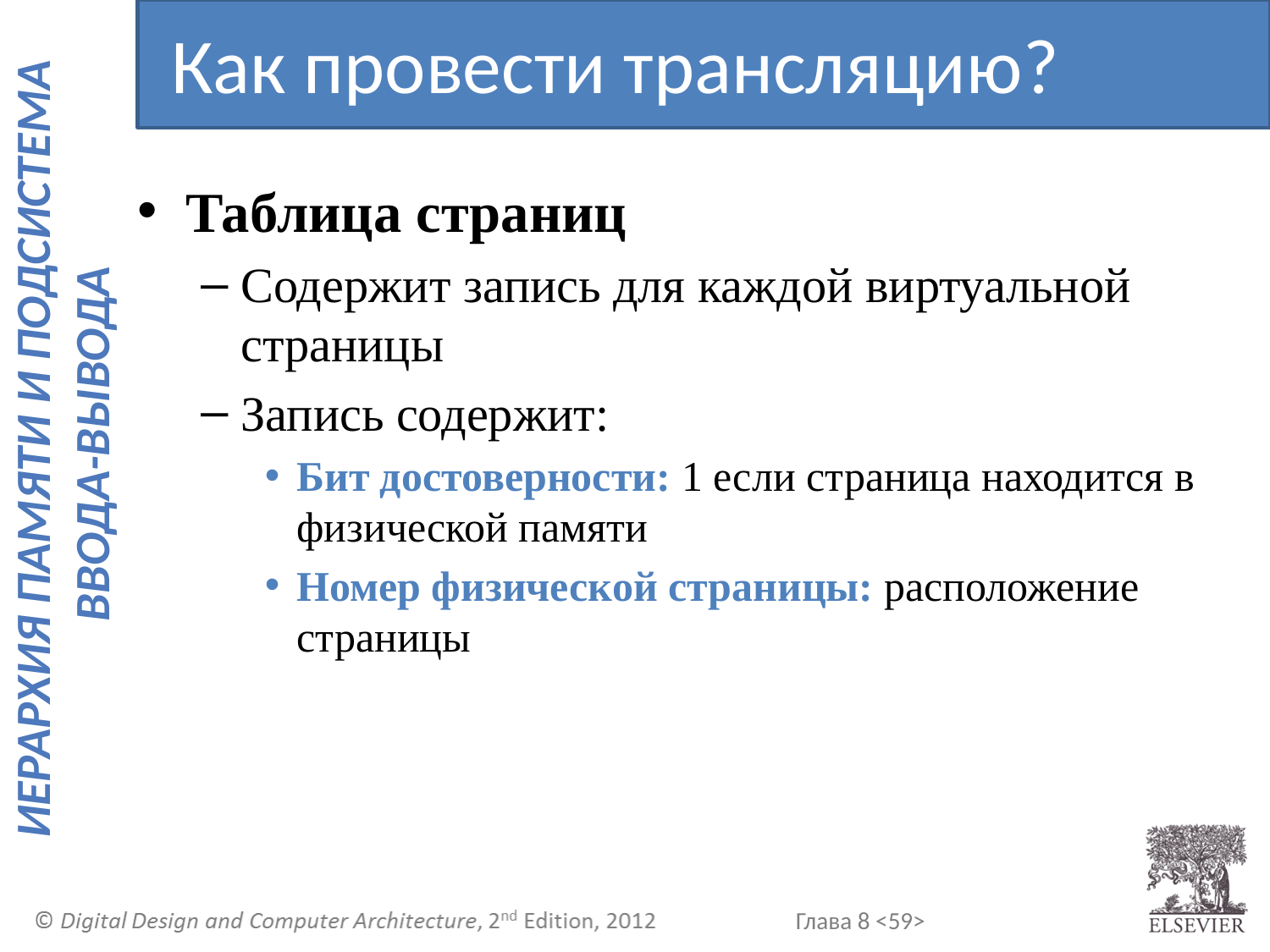

Как провести трансляцию?

Таблица страниц
Содержит запись для каждой виртуальной страницы
Запись содержит:
Бит достоверности: 1 если страница находится в физической памяти
Номер физической страницы: расположение страницы